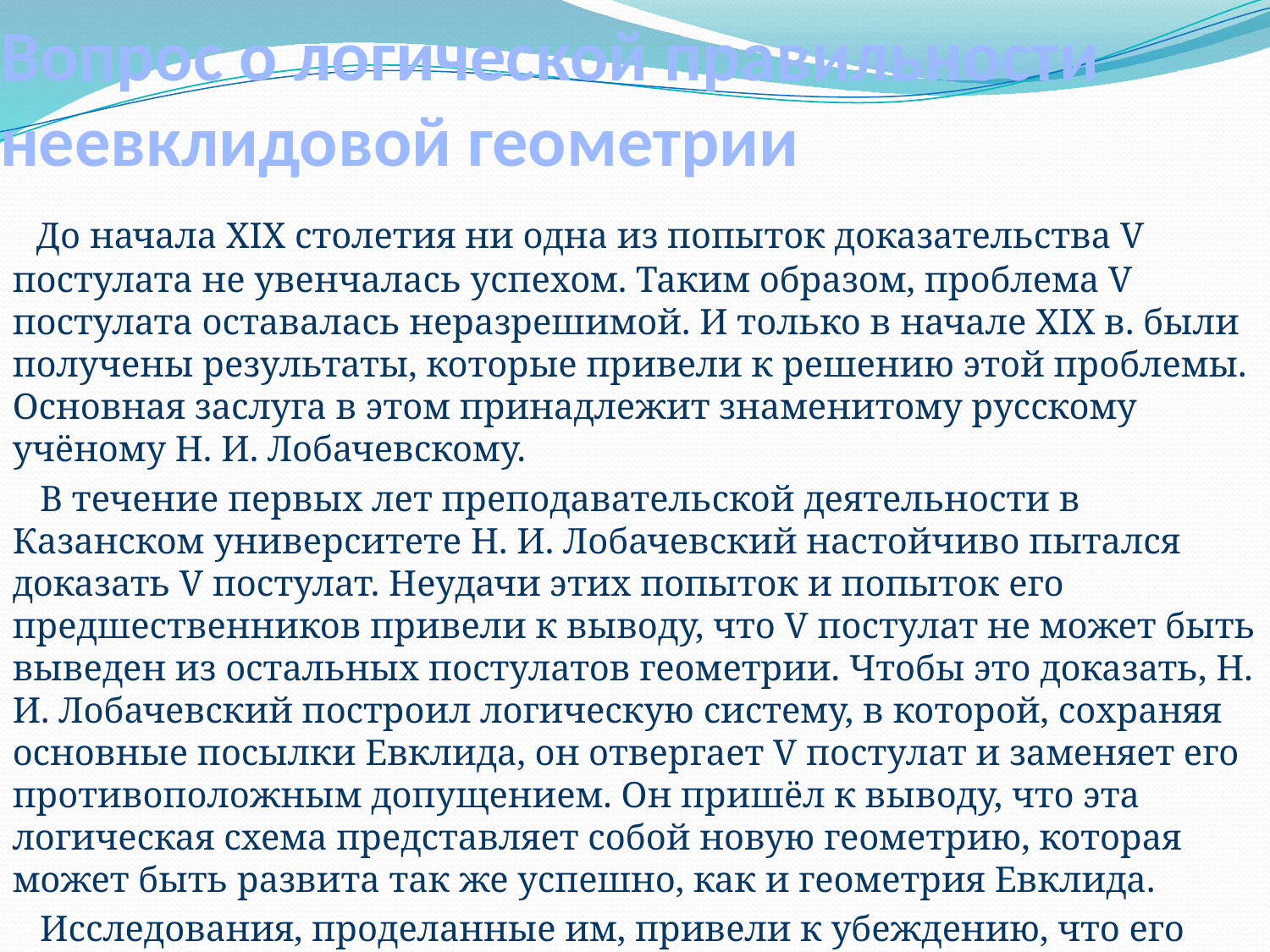

# Вопрос о логической правильности неевклидовой геометрии
  До начала XIX столетия ни одна из попыток доказательства V постулата не увенчалась успехом. Таким образом, проблема V постулата оставалась неразрешимой. И только в начале XIX в. были получены результаты, которые привели к решению этой проблемы. Основная заслуга в этом принадлежит знаменитому русскому учёному Н. И. Лобачевскому.
   В течение первых лет преподавательской деятельности в Казанском университете Н. И. Лобачевский настойчиво пытался доказать V постулат. Неудачи этих попыток и попыток его предшественников привели к выводу, что V постулат не может быть выведен из остальных постулатов геометрии. Чтобы это доказать, Н. И. Лобачевский построил логическую систему, в которой, сохраняя основные посылки Евклида, он отвергает V постулат и заменяет его противоположным допущением. Он пришёл к выводу, что эта логическая схема представляет собой новую геометрию, которая может быть развита так же успешно, как и геометрия Евклида.
   Исследования, проделанные им, привели к убеждению, что его логическая схема свободна от логических противоречий.